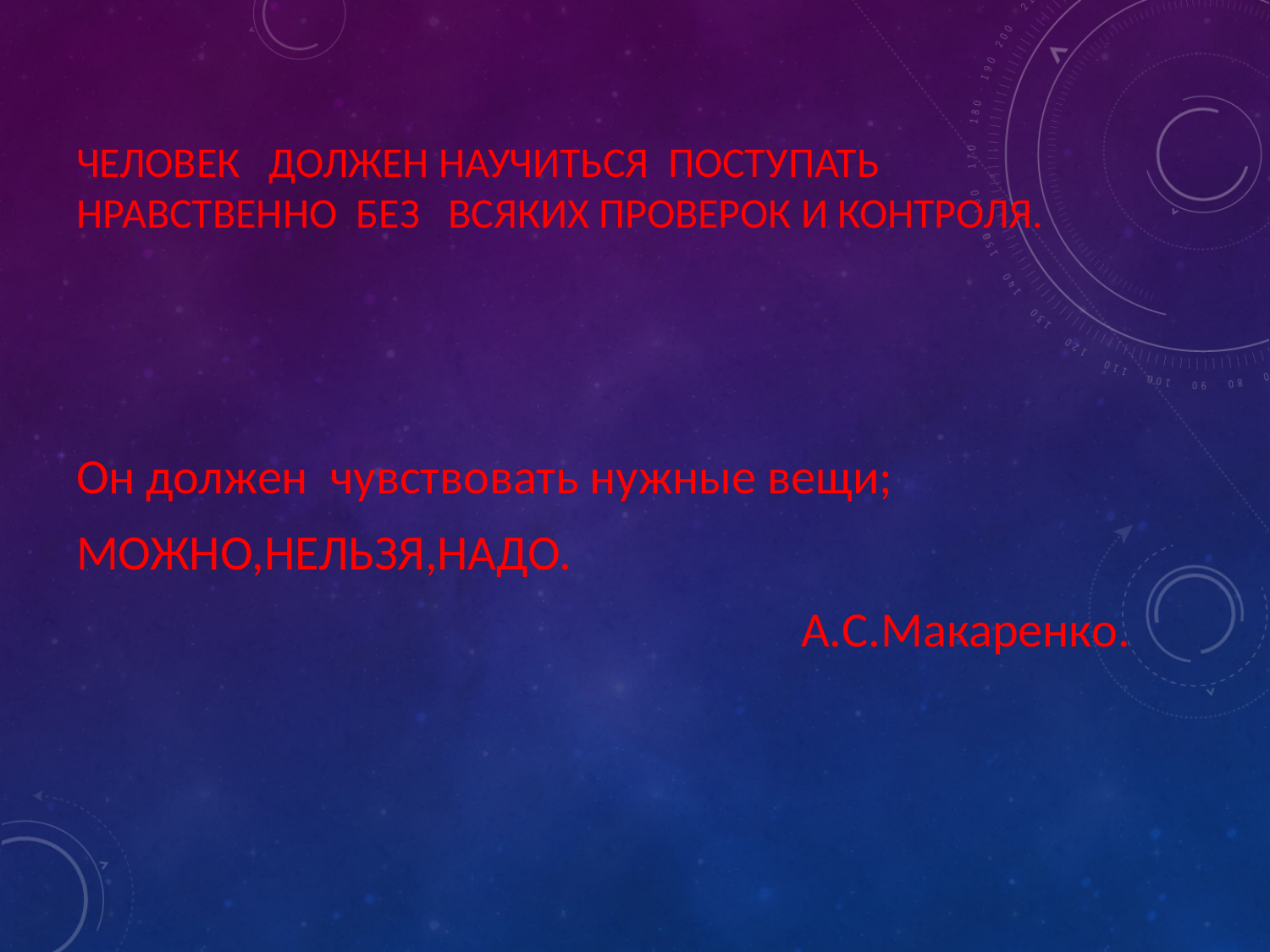

# Человек   должен научиться  поступать нравственно  без   всяких проверок и контроля.
Он должен  чувствовать нужные вещи;
МОЖНО,НЕЛЬЗЯ,НАДО.
А.С.Макаренко.